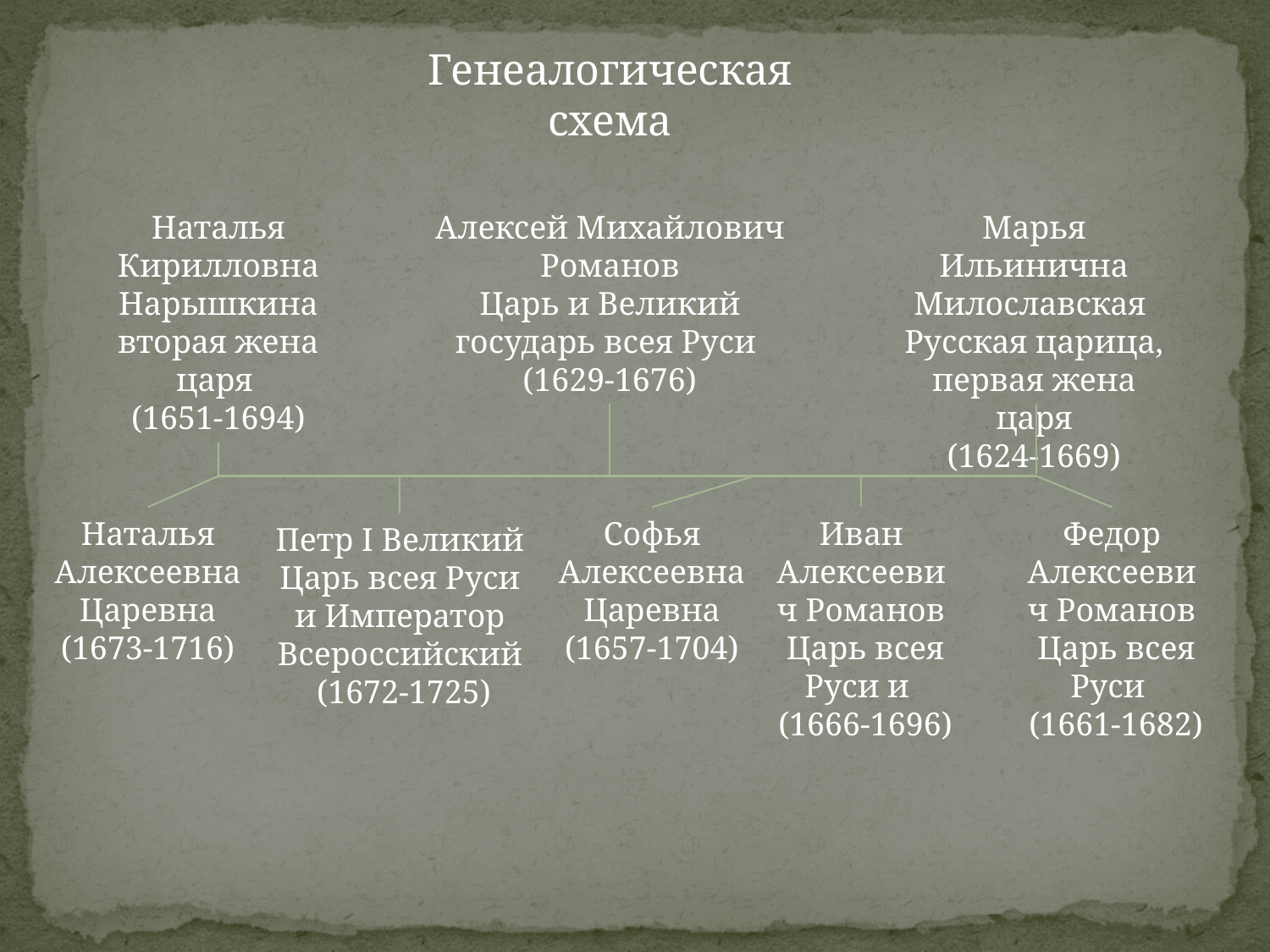

Генеалогическая схема
Алексей Михайлович Романов
Царь и Великий государь всея Руси
(1629-1676)
Наталья Кирилловна Нарышкина
вторая жена царя
(1651-1694)
Марья Ильинична Милославская
Русская царица, первая жена царя
(1624-1669)
Наталья Алексеевна
Царевна
(1673-1716)
Софья Алексеевна Царевна
(1657-1704)
Иван Алексеевич Романов
 Царь всея Руси и
 (1666-1696)
Федор Алексеевич Романов
 Царь всея Руси
 (1661-1682)
Петр I Великий
 Царь всея Руси
и Император Всероссийский
 (1672-1725)